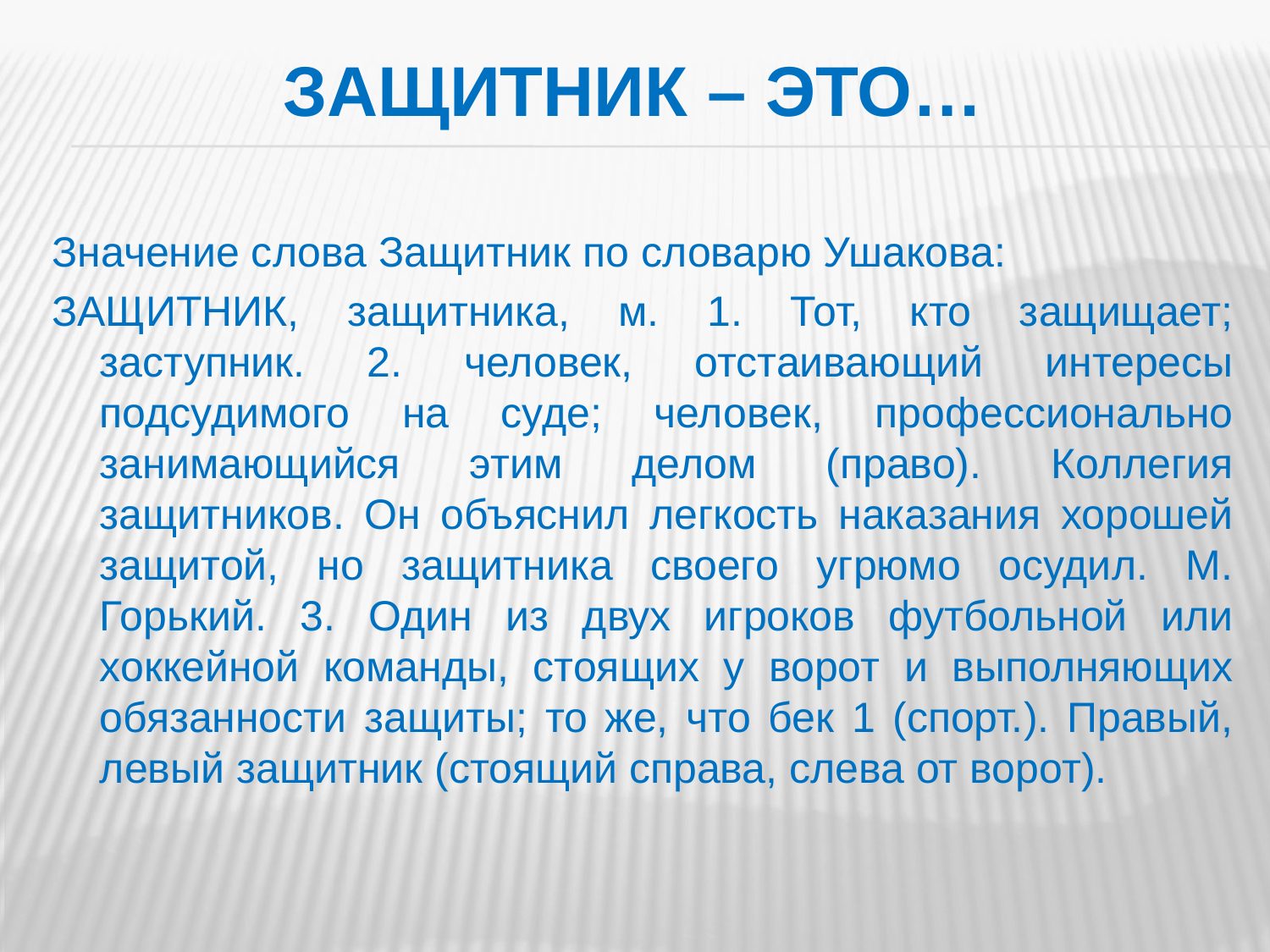

# Защитник – это…
Значение слова Защитник по словарю Ушакова:
ЗАЩИТНИК, защитника, м. 1. Тот, кто защищает; заступник. 2. человек, отстаивающий интересы подсудимого на суде; человек, профессионально занимающийся этим делом (право). Коллегия защитников. Он объяснил легкость наказания хорошей защитой, но защитника своего угрюмо осудил. М. Горький. 3. Один из двух игроков футбольной или хоккейной команды, стоящих у ворот и выполняющих обязанности защиты; то же, что бек 1 (спорт.). Правый, левый защитник (стоящий справа, слева от ворот).